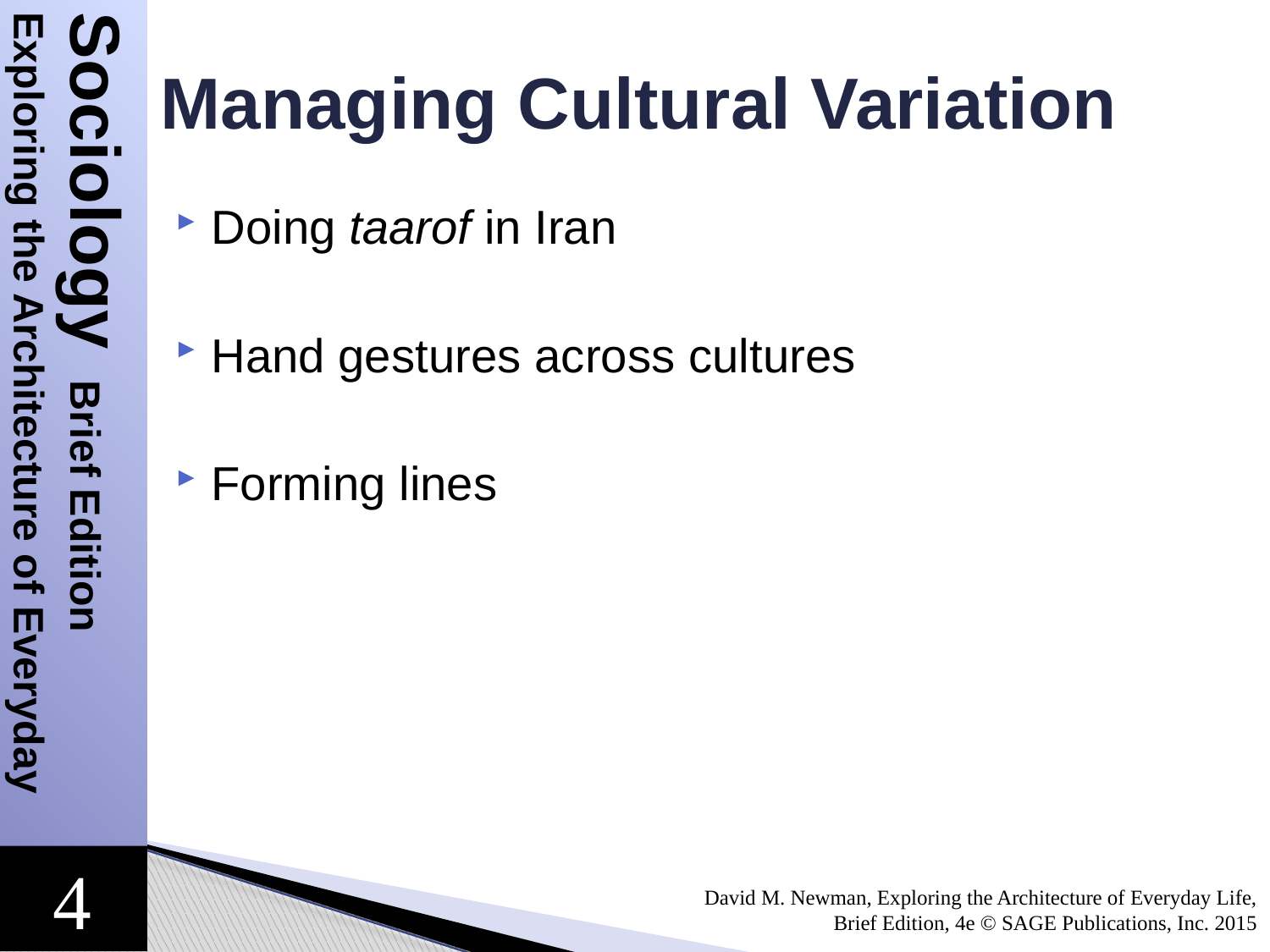

# Managing Cultural Variation
Doing taarof in Iran

Hand gestures across cultures

Forming lines

David M. Newman, Exploring the Architecture of Everyday Life, Brief Edition, 4e © SAGE Publications, Inc. 2015